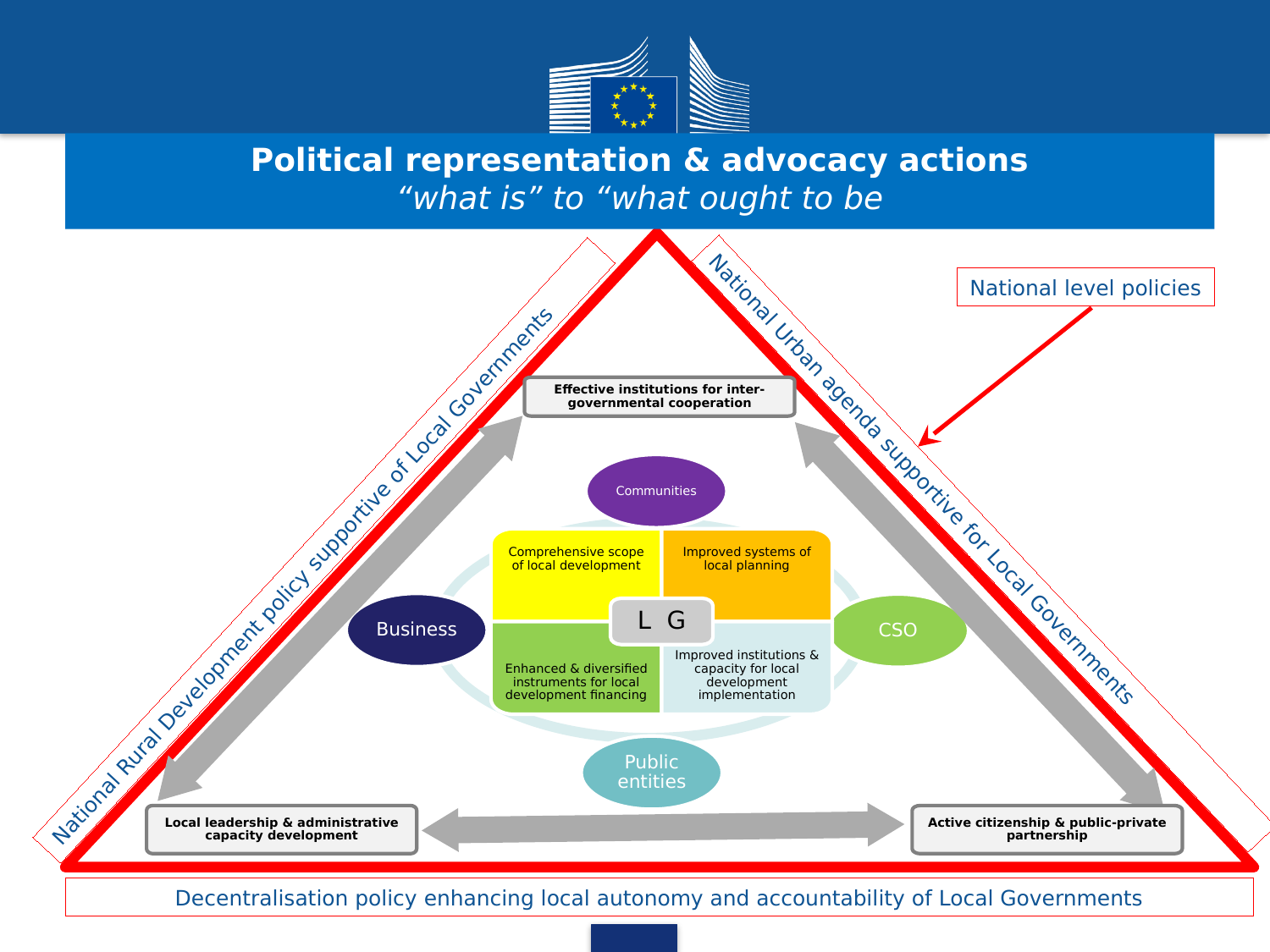

Political representation & advocacy actions
“what is” to “what ought to be
National Level Policies
National level policies
Effective institutions for inter-governmental cooperation
Communities

National Urban agenda supportive for Local Governments
Comprehensive scope of local development
Improved systems of local planning
L  G
Improved institutions & capacity for local development implementation
Enhanced & diversified instruments for local development financing
National Rural Development policy supportive of Local Governments

Business
CSO

Public entities

Active citizenship & public-private partnership
Local leadership & administrative capacity development
Decentralisation policy enhancing local autonomy and accountability of Local Governments